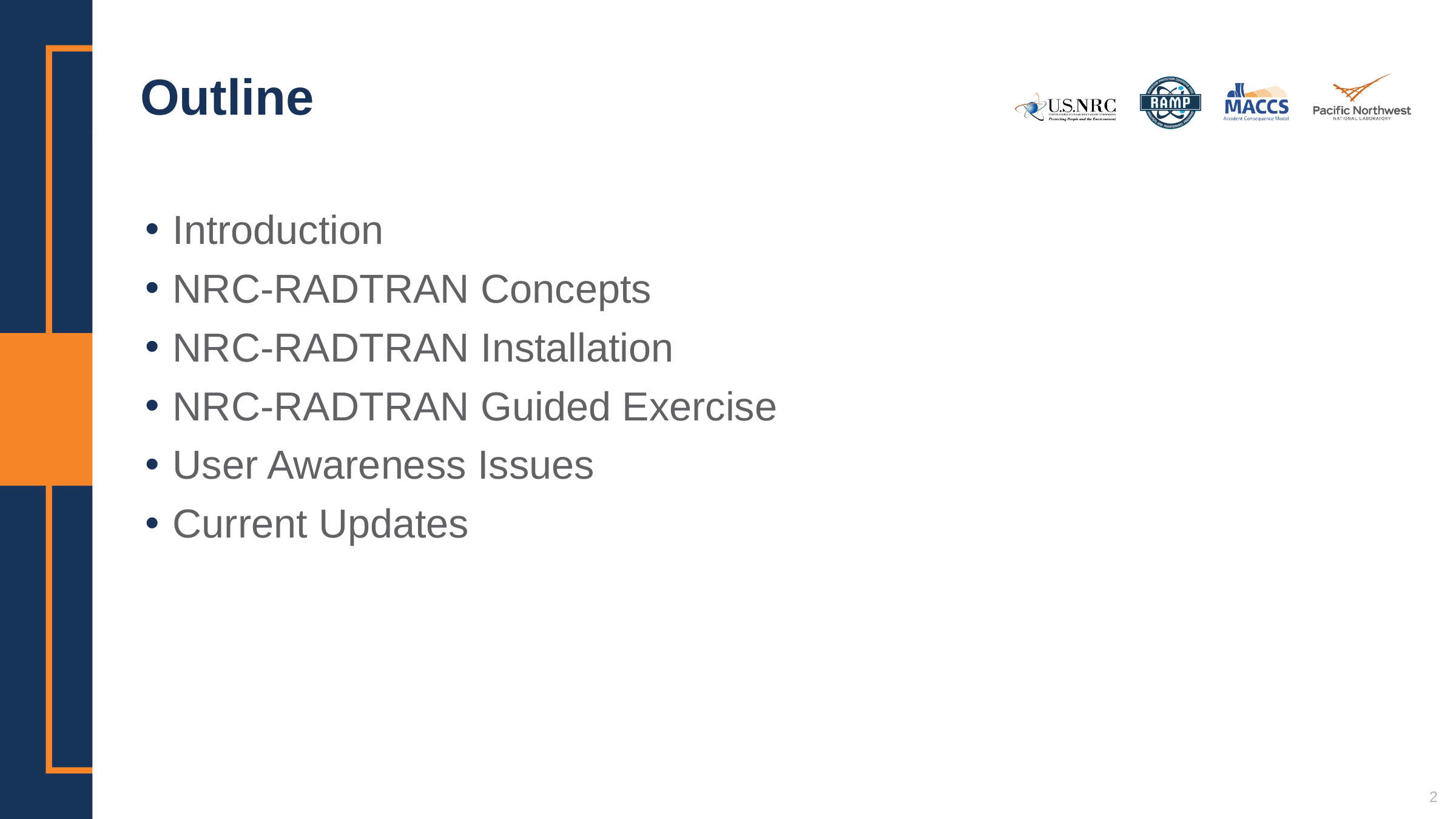

# Outline
Introduction
NRC-RADTRAN Concepts
NRC-RADTRAN Installation
NRC-RADTRAN Guided Exercise
User Awareness Issues
Current Updates
2